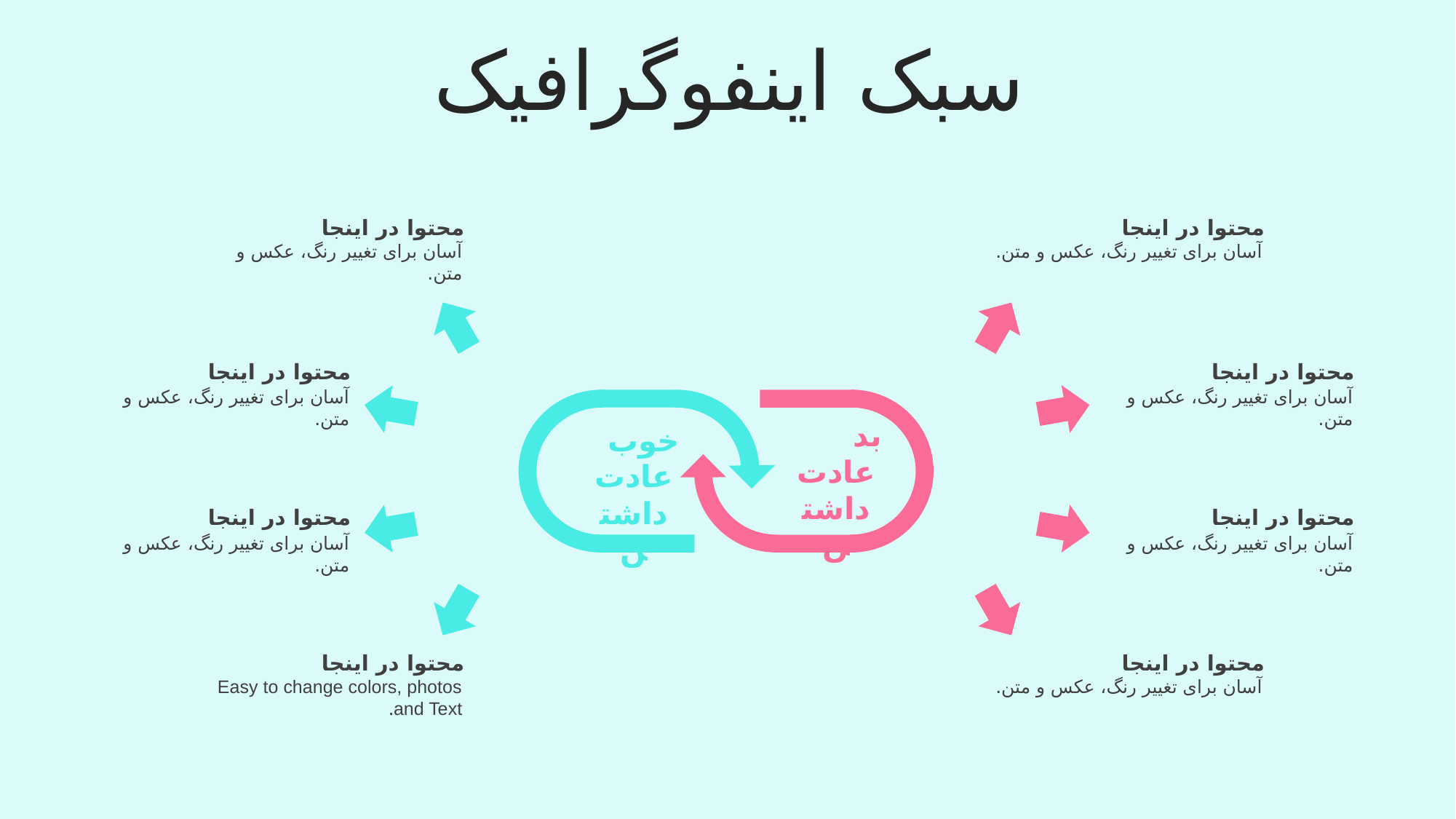

سبک اینفوگرافیک
محتوا در اینجا
آسان برای تغییر رنگ، عکس و متن.
محتوا در اینجا
آسان برای تغییر رنگ، عکس و متن.

محتوا در اینجا
آسان برای تغییر رنگ، عکس و متن.
محتوا در اینجا
آسان برای تغییر رنگ، عکس و متن.

بد
عادت داشتن
خوب
عادت داشتن
محتوا در اینجا
آسان برای تغییر رنگ، عکس و متن.
محتوا در اینجا
آسان برای تغییر رنگ، عکس و متن.
محتوا در اینجا
Easy to change colors, photos and Text.
محتوا در اینجا
آسان برای تغییر رنگ، عکس و متن.